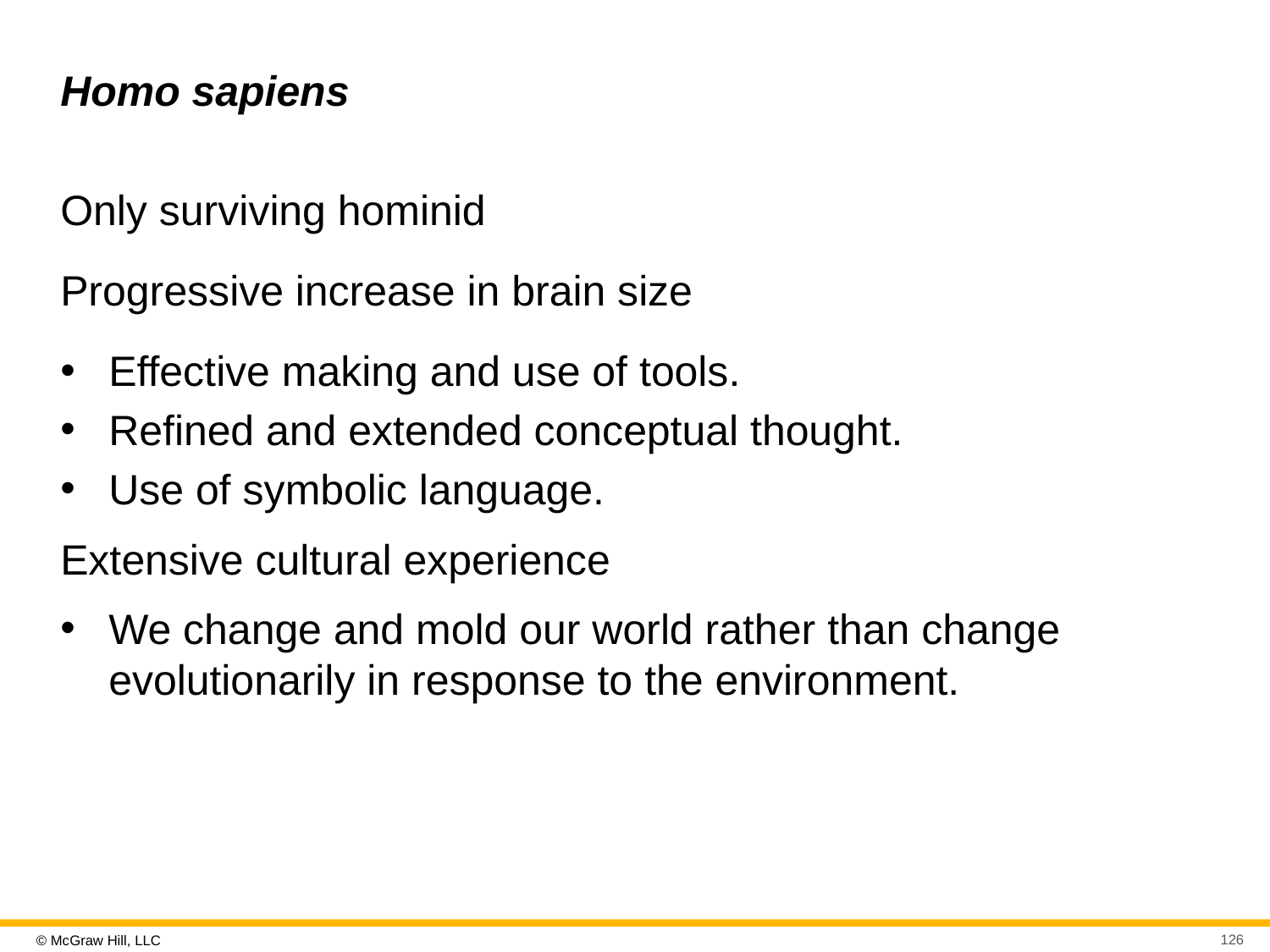

# Homo sapiens
Only surviving hominid
Progressive increase in brain size
Effective making and use of tools.
Refined and extended conceptual thought.
Use of symbolic language.
Extensive cultural experience
We change and mold our world rather than change evolutionarily in response to the environment.
126